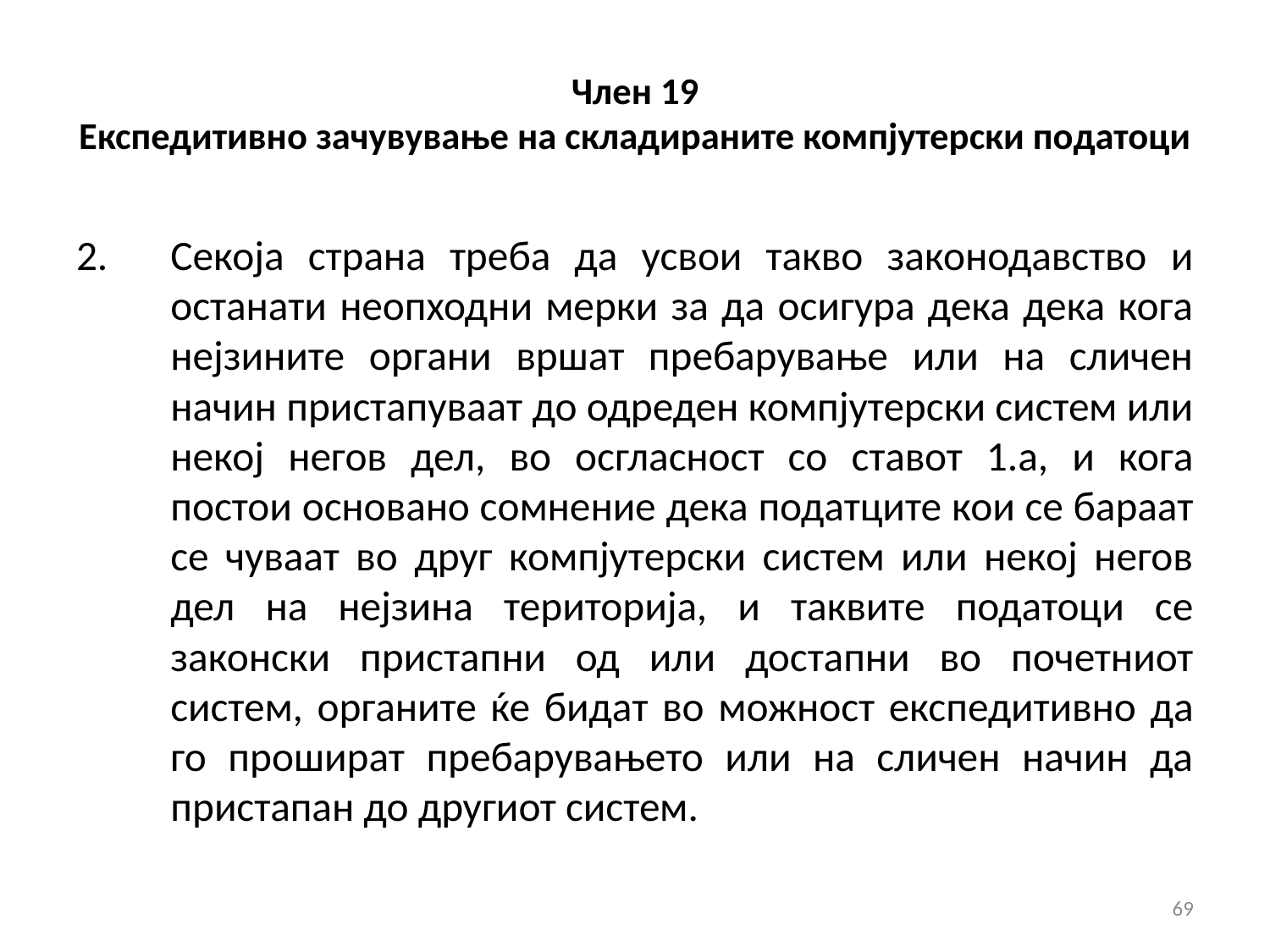

# Член 19 Експедитивно зачувување на складираните компјутерски податоци
Секоја страна треба да усвои такво законодавство и останати неопходни мерки за да осигура дека дека кога нејзините органи вршат пребарување или на сличен начин пристапуваат до одреден компјутерски систем или некој негов дел, во осгласност со ставот 1.а, и кога постои основано сомнение дека податците кои се бараат се чуваат во друг компјутерски систем или некој негов дел на нејзина територија, и таквите податоци се законски пристапни од или достапни во почетниот систем, органите ќе бидат во можност експедитивно да го прошират пребарувањето или на сличен начин да пристапан до другиот систем.

69